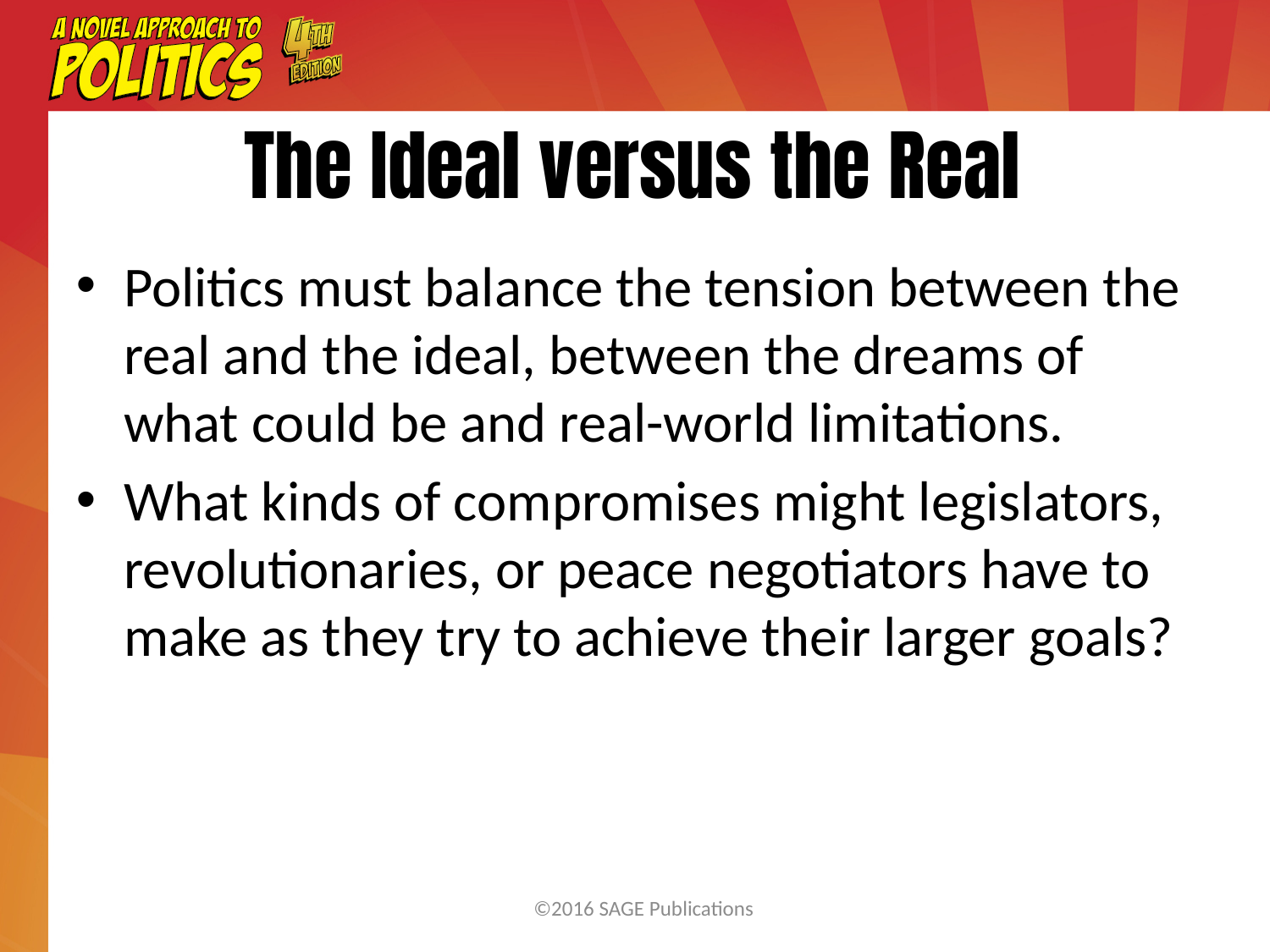

The Ideal versus the Real
Politics must balance the tension between the real and the ideal, between the dreams of what could be and real-world limitations.
What kinds of compromises might legislators, revolutionaries, or peace negotiators have to make as they try to achieve their larger goals?